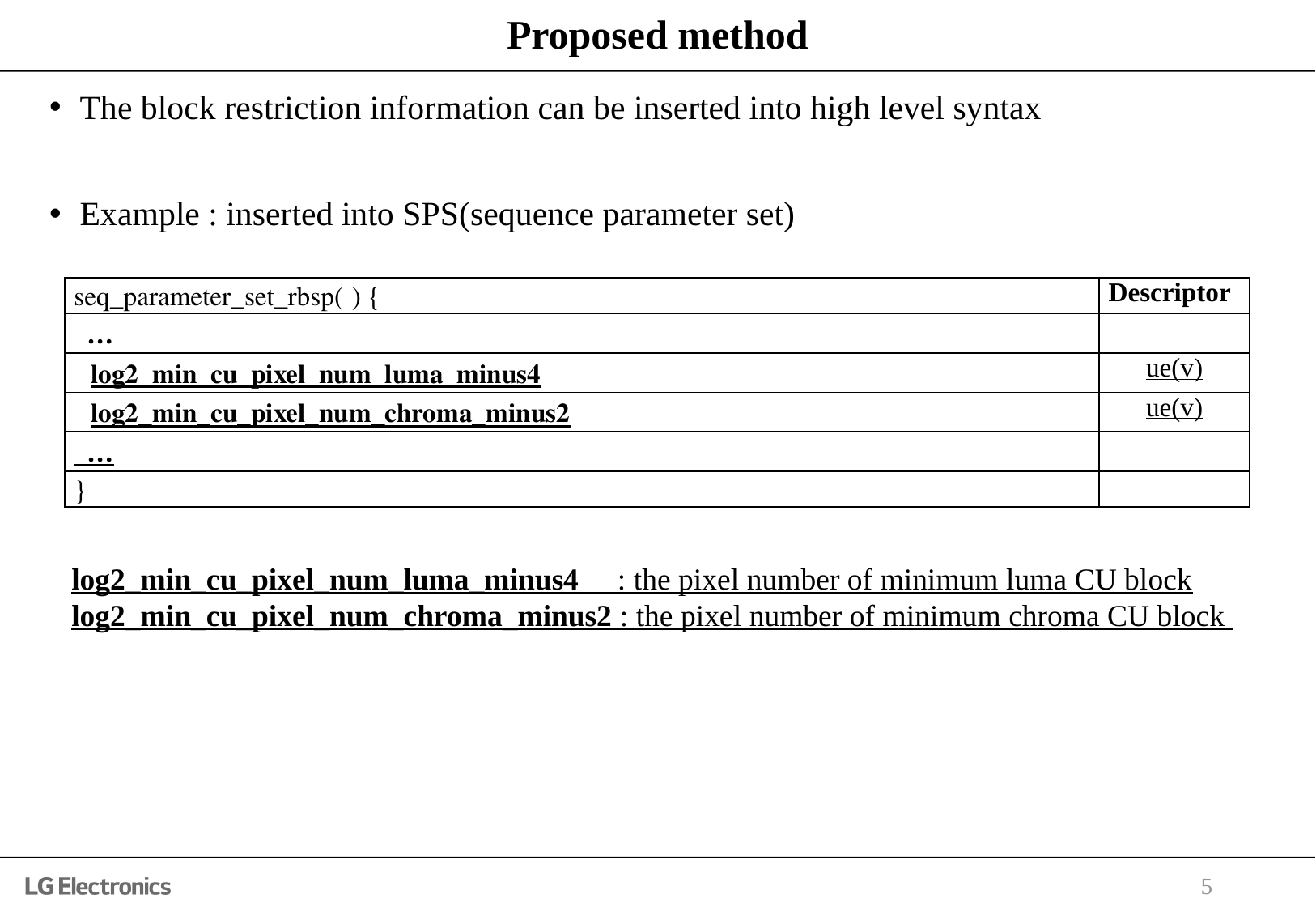

# Proposed method
The block restriction information can be inserted into high level syntax

Example : inserted into SPS(sequence parameter set)

| seq\_parameter\_set\_rbsp( ) { | Descriptor |
| --- | --- |
| … |  |
| log2\_min\_cu\_pixel\_num\_luma\_minus4 | ue(v) |
| log2\_min\_cu\_pixel\_num\_chroma\_minus2 | ue(v) |
| … |  |
| } |  |
log2_min_cu_pixel_num_luma_minus4     : the pixel number of minimum luma CU block
log2_min_cu_pixel_num_chroma_minus2 : the pixel number of minimum chroma CU block
5